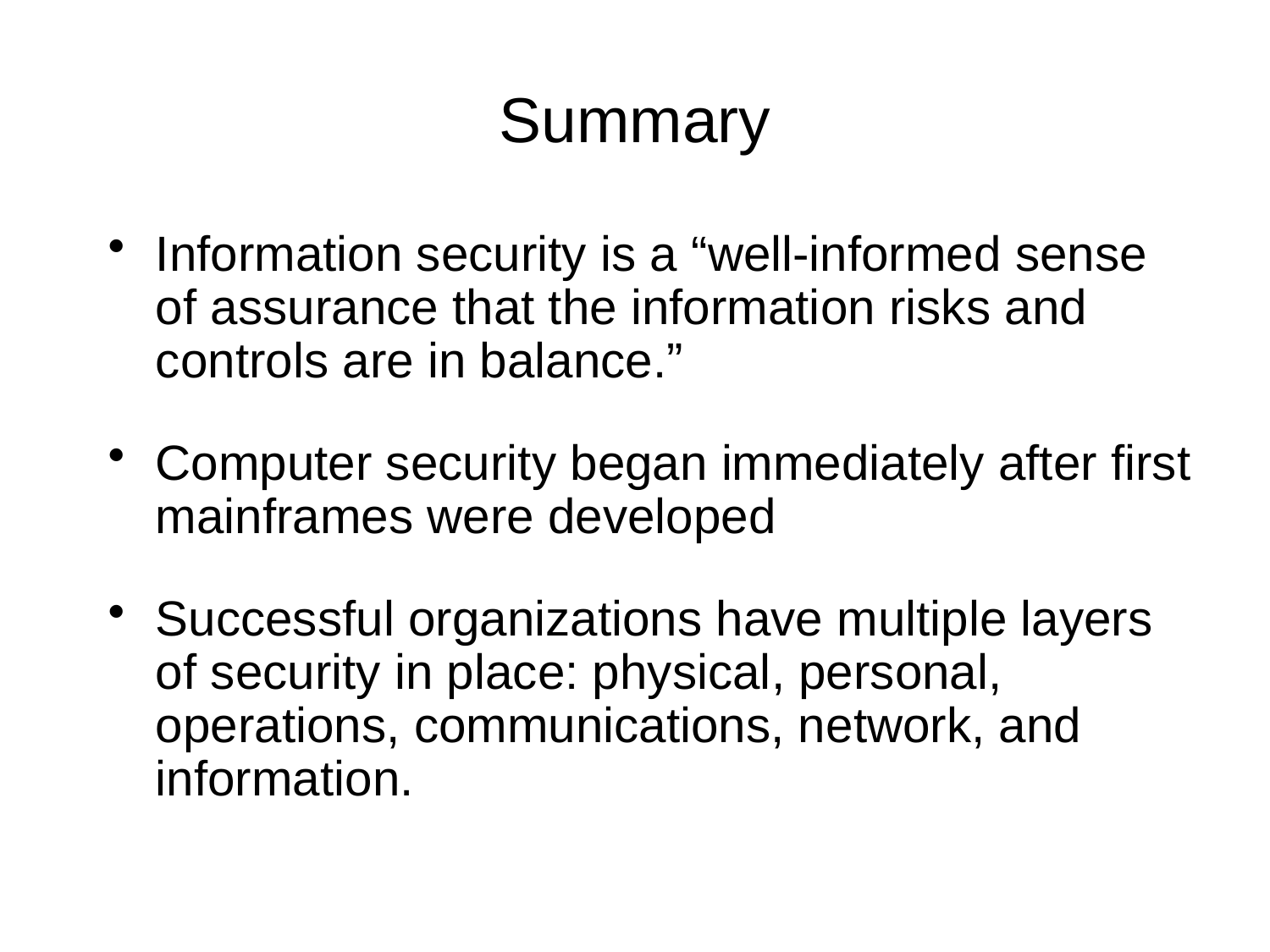

# Summary
Information security is a “well-informed sense of assurance that the information risks and controls are in balance.”
Computer security began immediately after first mainframes were developed
Successful organizations have multiple layers of security in place: physical, personal, operations, communications, network, and information.